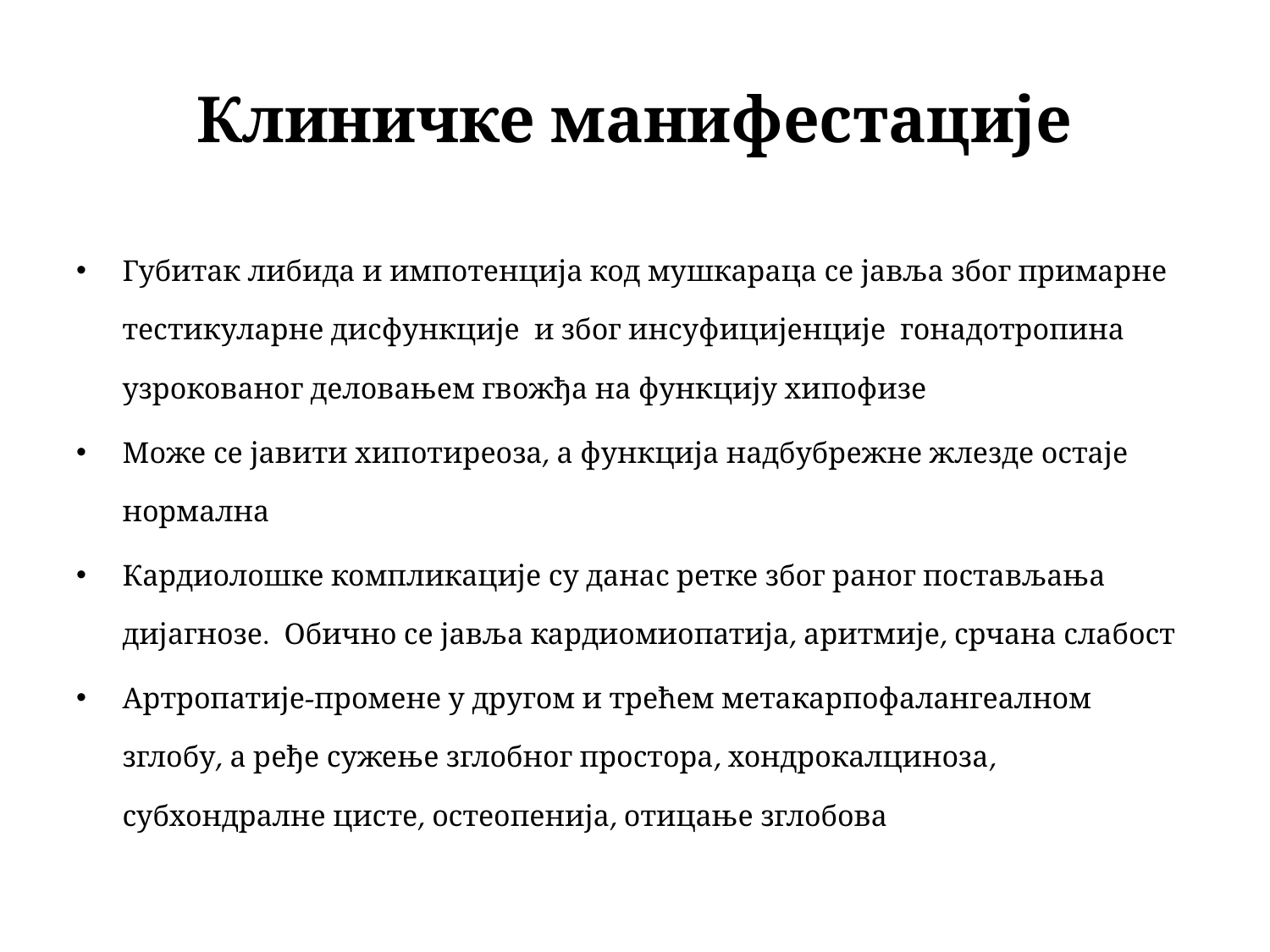

# Клиничке манифестације
Губитак либида и импотенција код мушкараца се јавља због примарне тестикуларне дисфункције  и због инсуфицијенције  гонадотропина узрокованог деловањем гвожђа на функцију хипофизе
Може се јавити хипотиреоза, а функција надбубрежне жлезде остаје нормална
Кардиолошке компликације су данас ретке због раног постављања дијагнозе.  Обично се јавља кардиомиопатија, аритмије, срчана слабост
Артропатије-промене у другом и трећем метакарпофалангеалном зглобу, а ређе сужење зглобног простора, хондрокалциноза, субхондралне цисте, остеопенија, отицање зглобова